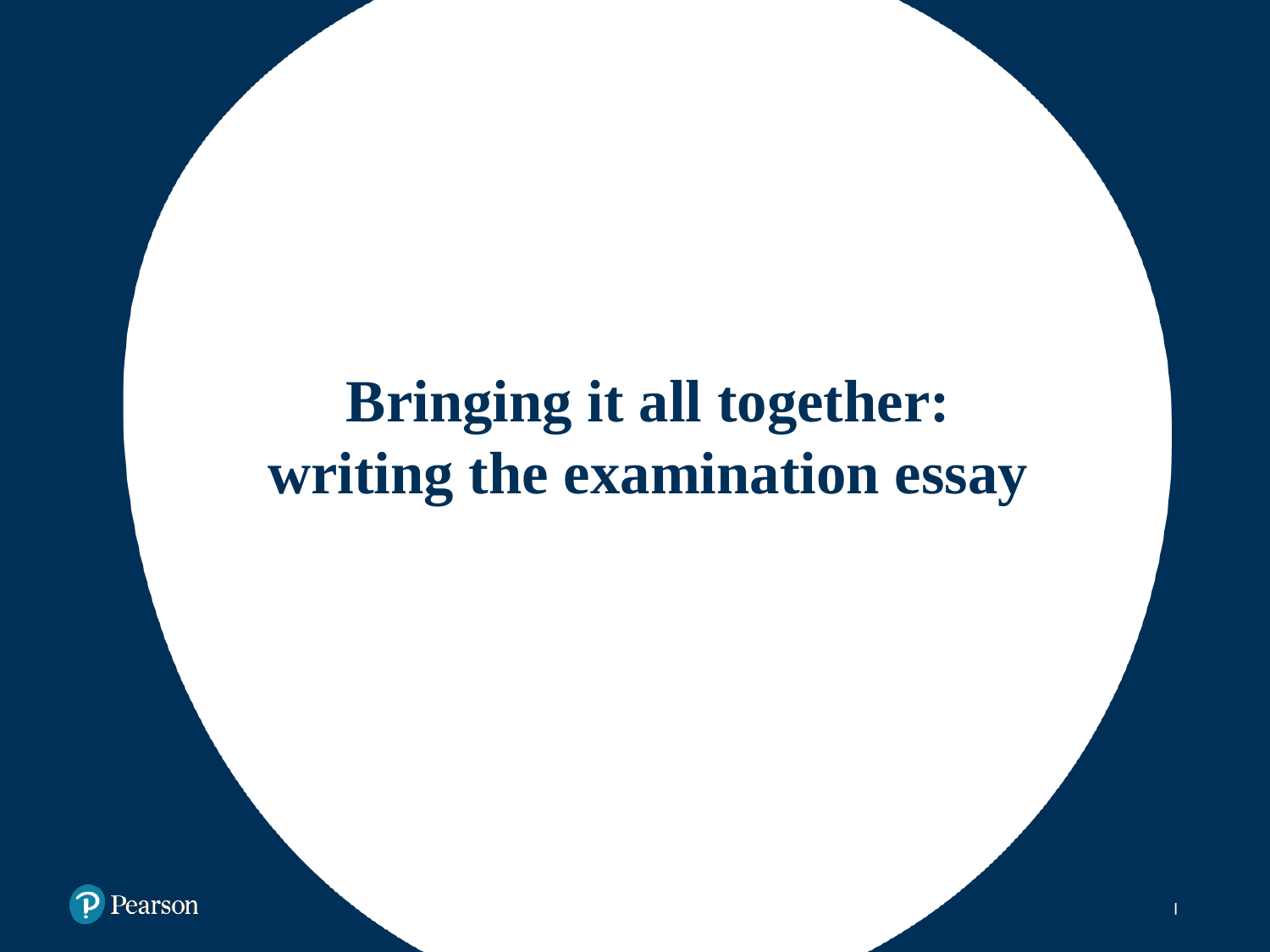

Bringing it all together:
writing the examination essay